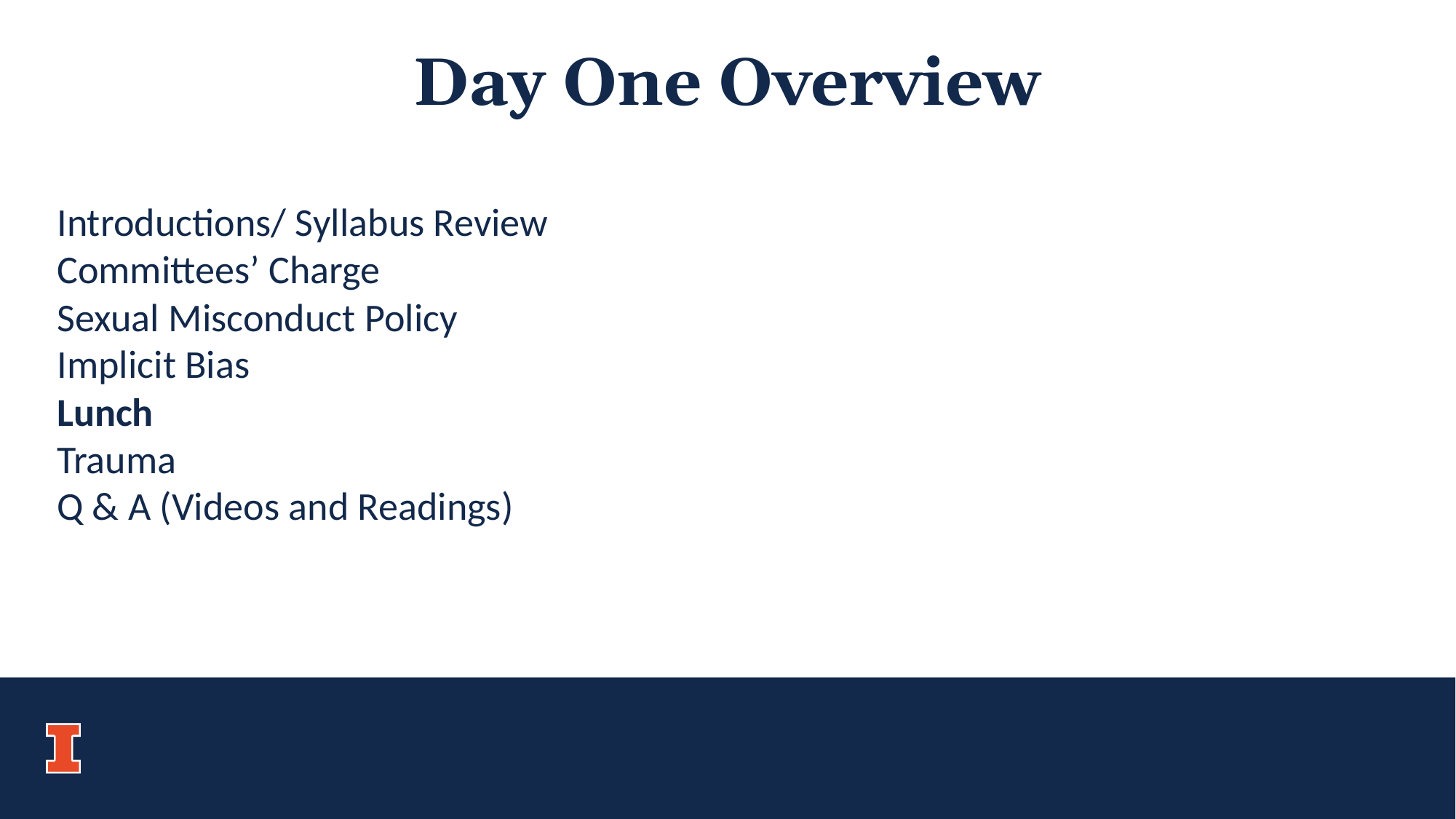

Day One Overview
Introductions/ Syllabus Review
Committees’ Charge
Sexual Misconduct Policy
Implicit Bias
Lunch
Trauma
Q & A (Videos and Readings)